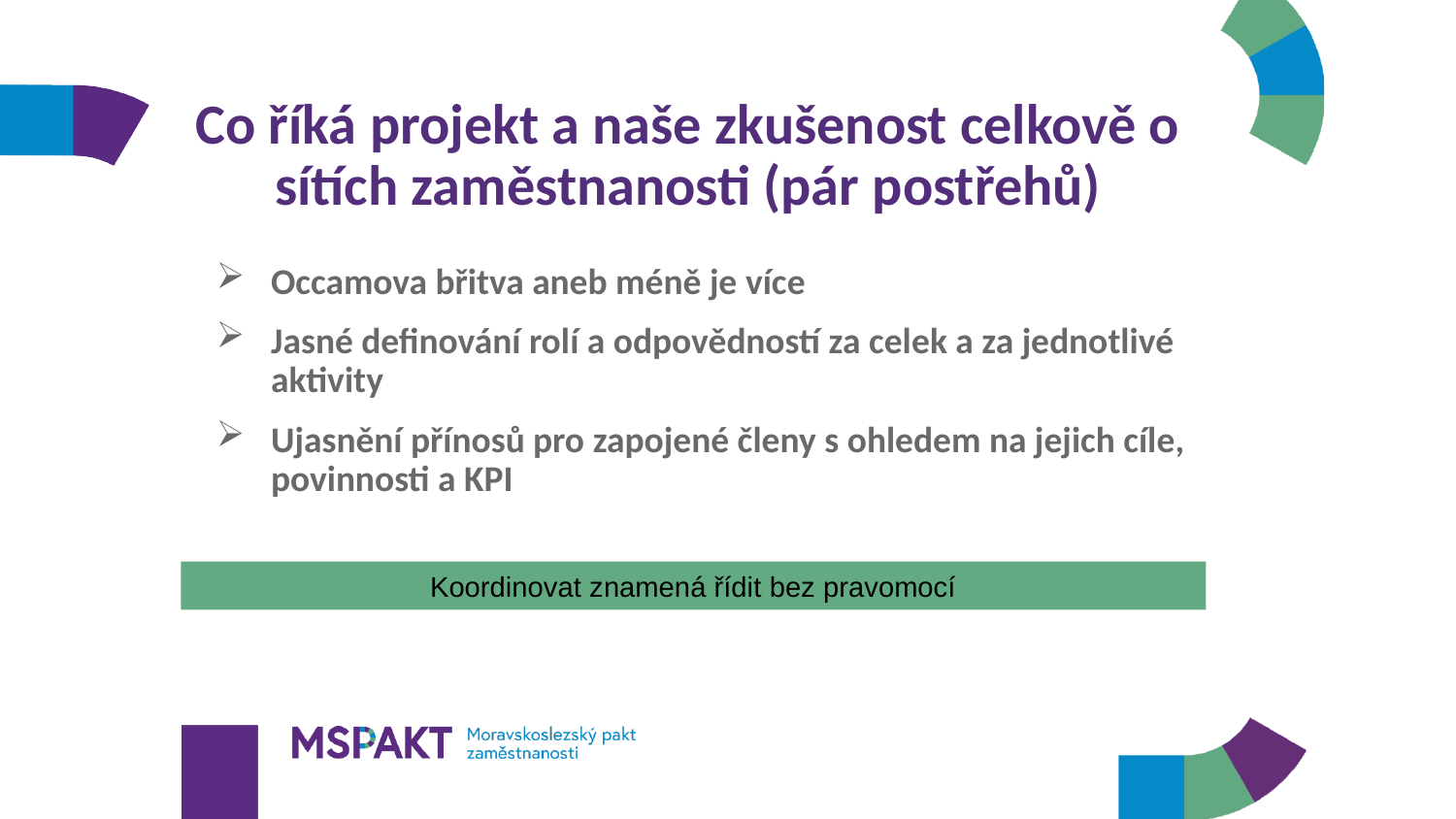

# Co říká projekt a naše zkušenost celkově o sítích zaměstnanosti (pár postřehů)
Occamova břitva aneb méně je více
Jasné definování rolí a odpovědností za celek a za jednotlivé aktivity
Ujasnění přínosů pro zapojené členy s ohledem na jejich cíle, povinnosti a KPI

Koordinovat znamená řídit bez pravomocí